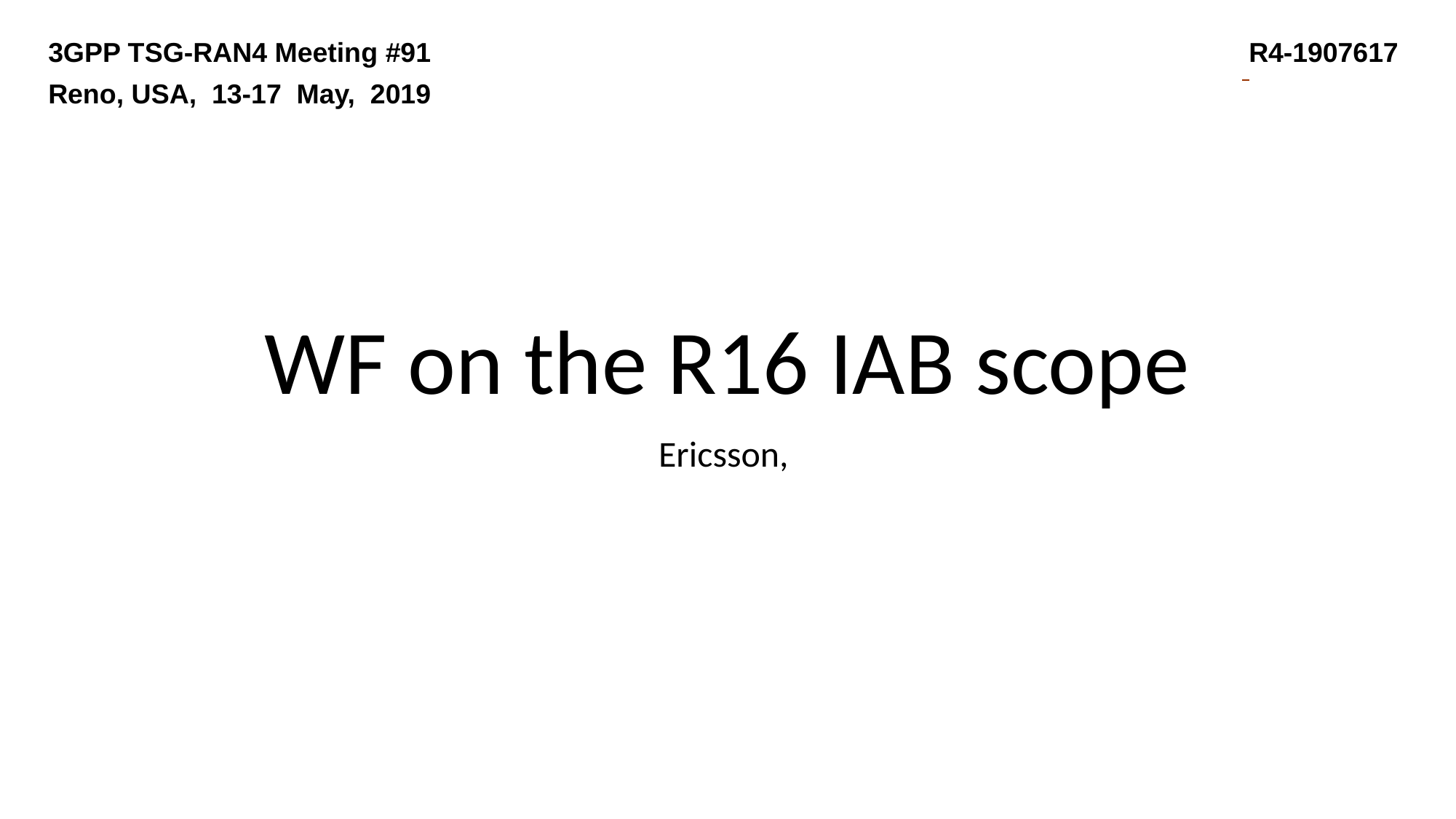

3GPP TSG-RAN4 Meeting #91						 		R4-1907617
Reno, USA,  13-17  May,  2019

# WF on the R16 IAB scope
Ericsson,